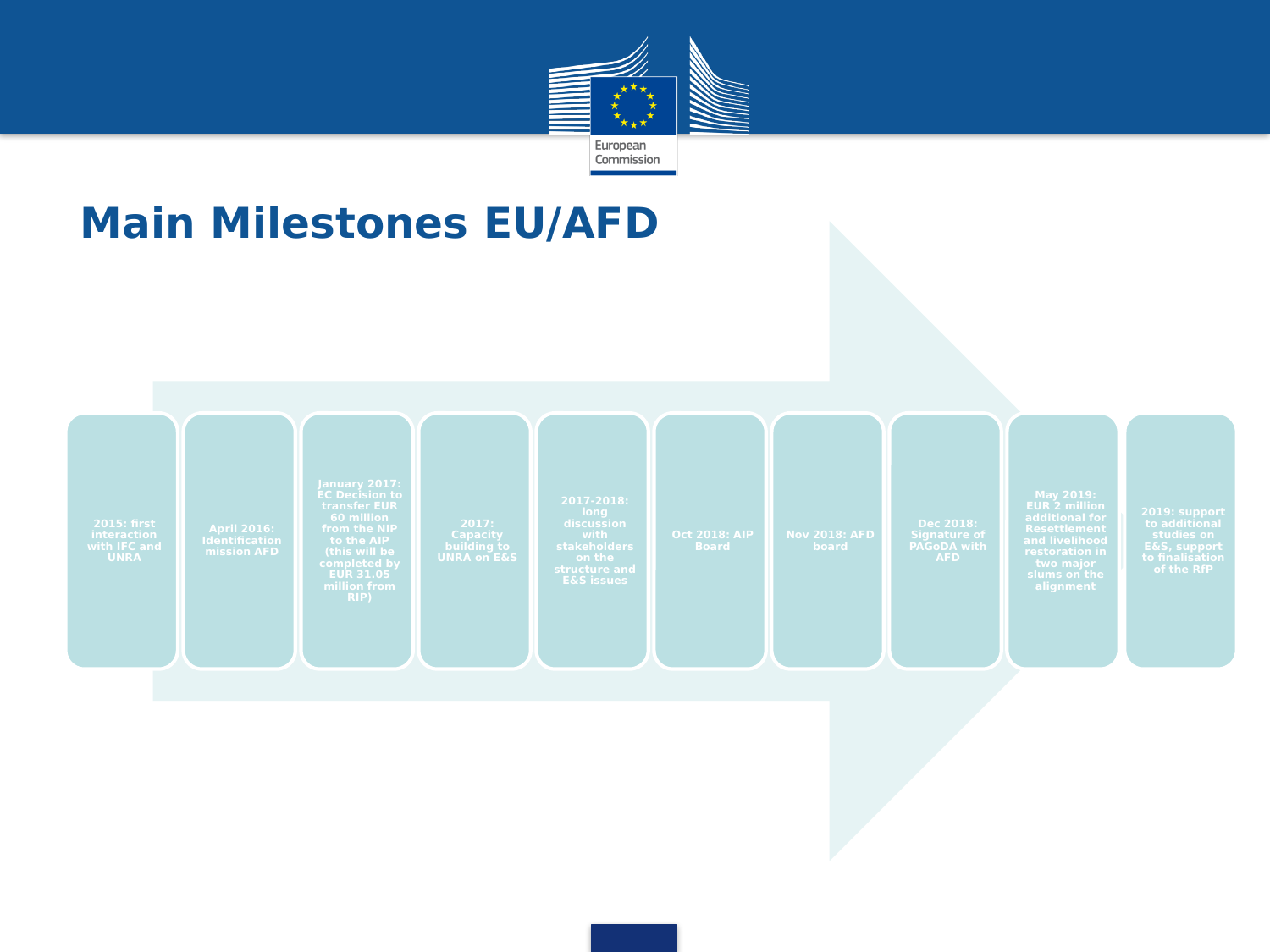

# Main Milestones EU/AFD
2015: first interaction with IFC and UNRA
April 2016: Identification mission AFD
January 2017: EC Decision to transfer EUR 60 million from the NIP to the AIP (this will be completed by EUR 31.05 million from RIP)
2017: Capacity building to UNRA on E&S
2017-2018: long discussion with stakeholders on the structure and E&S issues
Oct 2018: AIP Board
Nov 2018: AFD board
Dec 2018: Signature of PAGoDA with AFD
May 2019: EUR 2 million additional for Resettlement and livelihood restoration in two major slums on the alignment
2019: support to additional studies on E&S, support to finalisation of the RfP